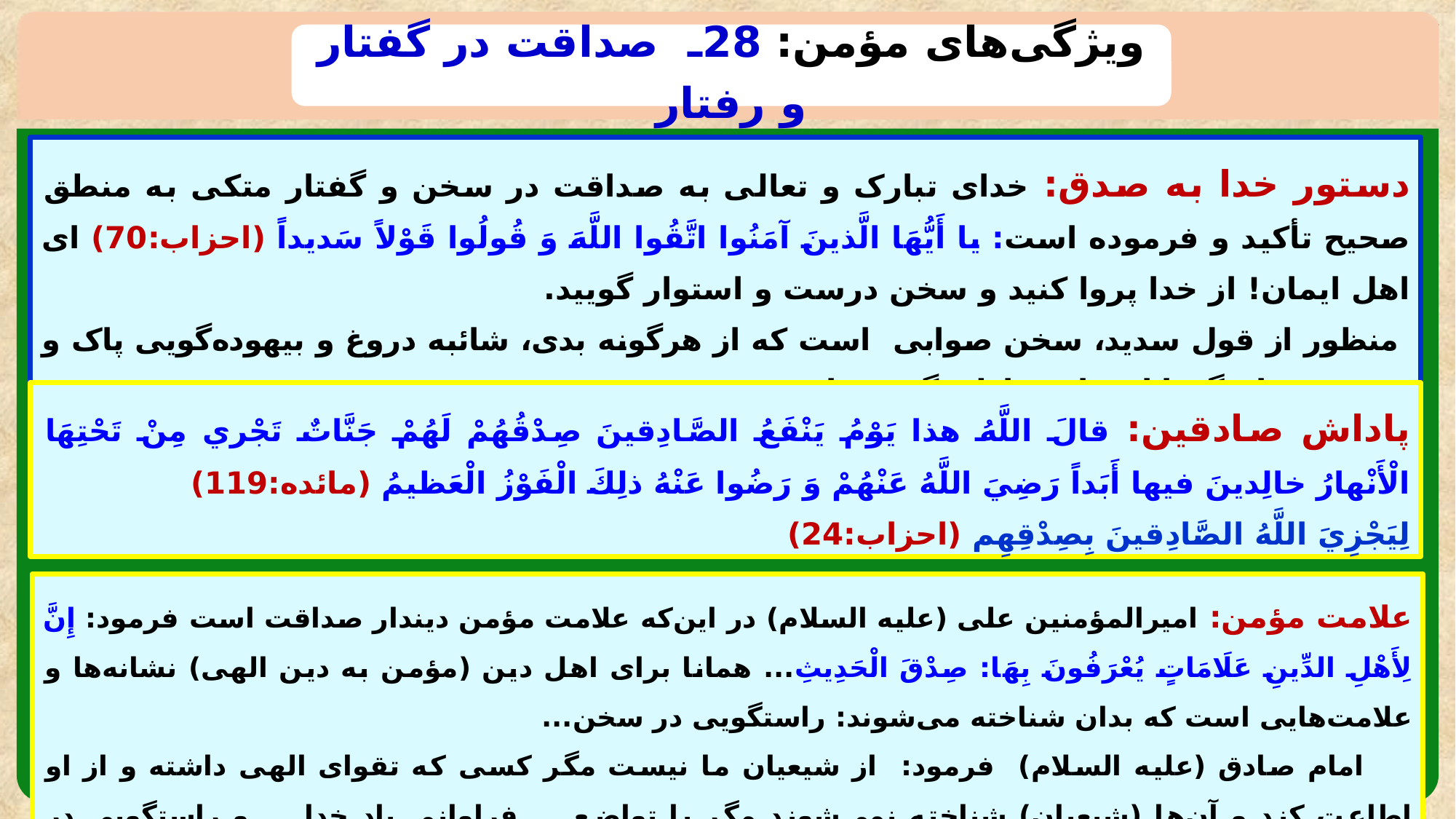

ویژگی‌های مؤمن: 28ـ  صداقت در گفتار و رفتار

دستور خدا به صدق: خدای تبارک و تعالی به صداقت در سخن و گفتار متکی به منطق صحیح تأکید و فرموده است: يا أَيُّهَا الَّذينَ آمَنُوا اتَّقُوا اللَّهَ وَ قُولُوا قَوْلاً سَديداً (احزاب:70) اى اهل ايمان! از خدا پروا كنيد و سخن درست و استوار گوييد.
 منظور از قول سدید، سخن صوابی  است که از هرگونه بدی، شائبه دروغ و بیهوده‌گویی پاک و سخنی هماهنگ با اعتقاد و باطن گوینده است.
پاداش صادقین: قالَ اللَّهُ هذا يَوْمُ يَنْفَعُ الصَّادِقينَ صِدْقُهُمْ لَهُمْ جَنَّاتٌ تَجْري مِنْ تَحْتِهَا الْأَنْهارُ خالِدينَ فيها أَبَداً رَضِيَ اللَّهُ عَنْهُمْ وَ رَضُوا عَنْهُ ذلِكَ الْفَوْزُ الْعَظيمُ (مائده:119)
لِيَجْزِيَ اللَّهُ الصَّادِقينَ بِصِدْقِهِم‏ (احزاب:24)
علامت مؤمن: امیرالمؤمنین علی (علیه السلام) در این‌که علامت مؤمن دیندار صداقت است فرمود: إِنَّ لِأَهْلِ الدِّينِ عَلَامَاتٍ‏ يُعْرَفُونَ بِهَا: صِدْقَ‏ الْحَدِيثِ... همانا برای اهل دین (مؤمن به دین الهی) نشانه‌ها و علامت‌هایی است که بدان شناخته می‌شوند: راستگویی در سخن...
    امام صادق (علیه السلام)  فرمود:  از شیعیان ما نیست مگر کسی که تقوای الهی داشته و از او اطاعت کند و آن‌ها (شیعیان) شناخته نمی‌شوند مگر با تواضع ... فراوانی یاد خدا ... و راستگویی در سخن و تلاوت قرآن.